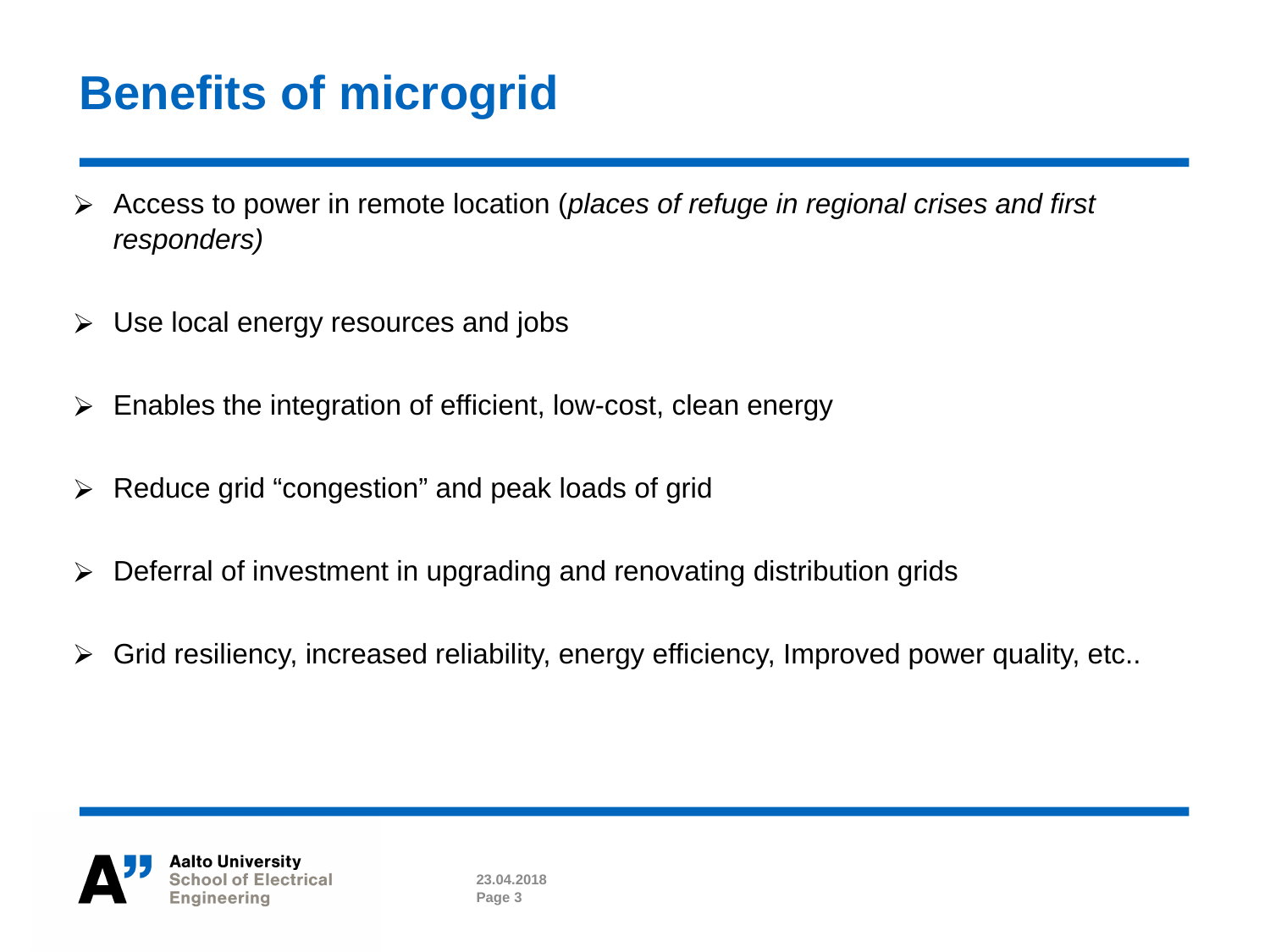

# Benefits of microgrid
Access to power in remote location (places of refuge in regional crises and first responders)

Use local energy resources and jobs

Enables the integration of efficient, low-cost, clean energy

Reduce grid “congestion” and peak loads of grid

Deferral of investment in upgrading and renovating distribution grids

Grid resiliency, increased reliability, energy efficiency, Improved power quality, etc..

23.04.2018
Page 3